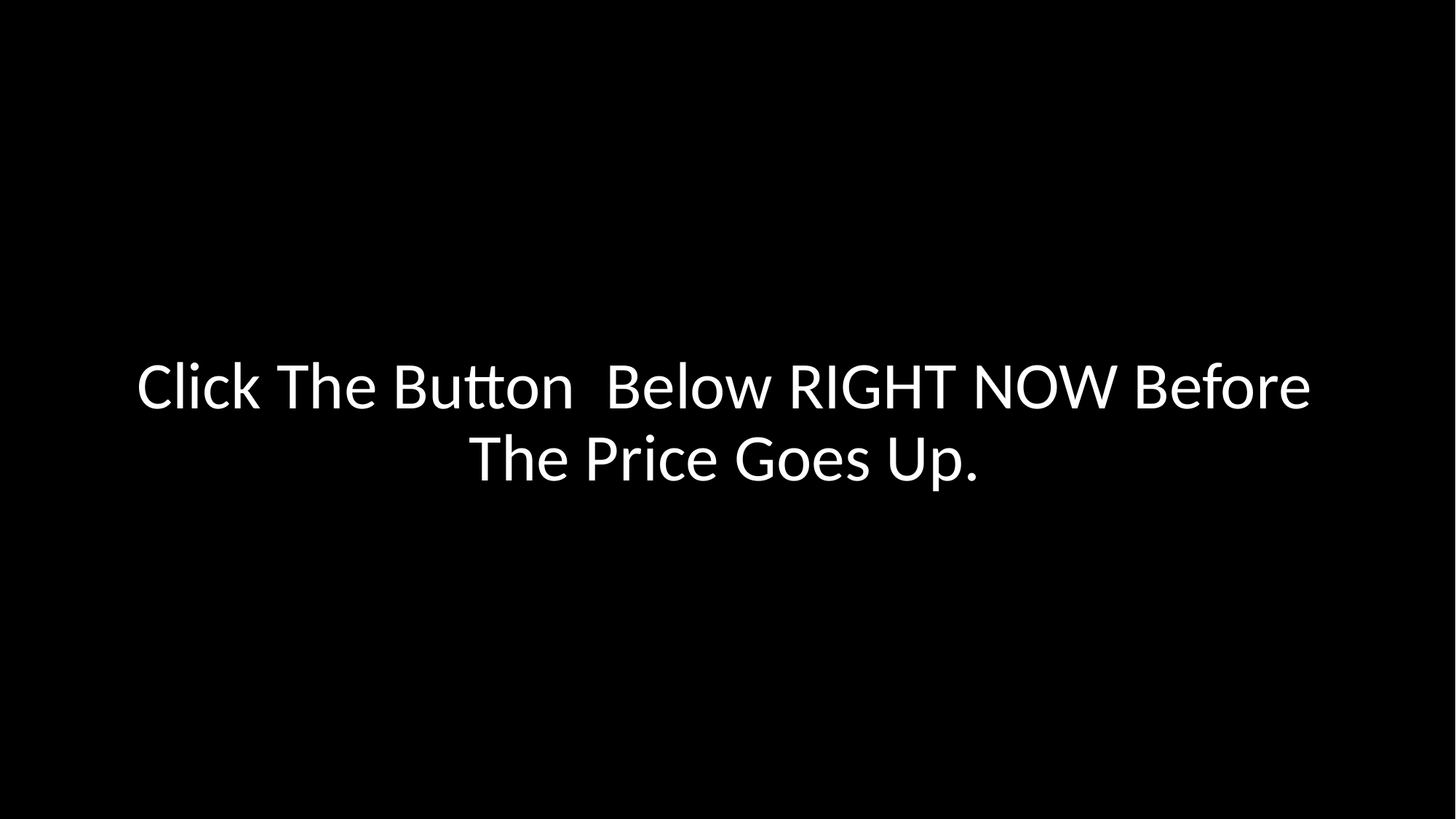

Click The Button  Below RIGHT NOW Before The Price Goes Up.